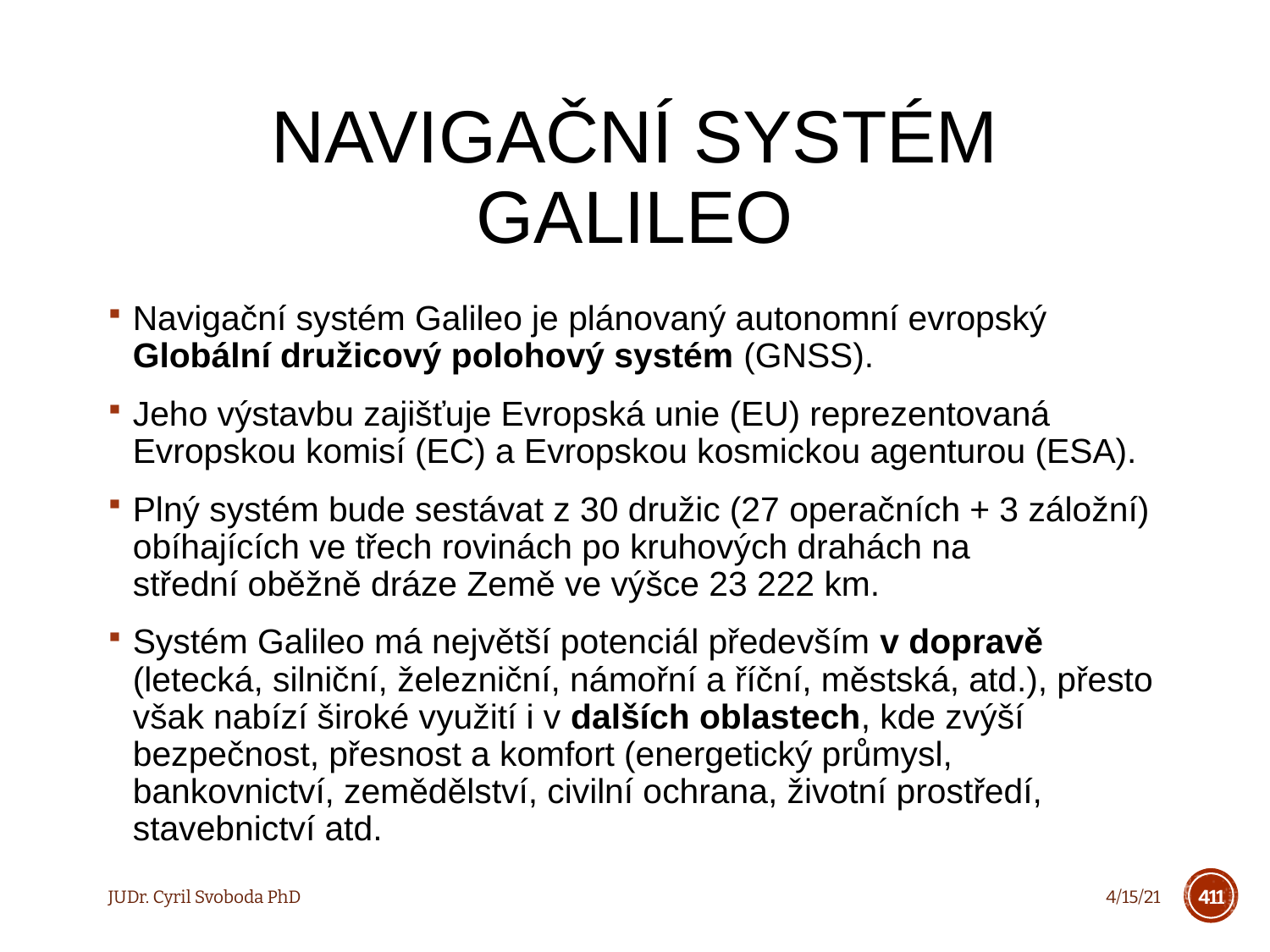

# Navigační systém Galileo
Navigační systém Galileo je plánovaný autonomní evropský Globální družicový polohový systém (GNSS).
Jeho výstavbu zajišťuje Evropská unie (EU) reprezentovaná Evropskou komisí (EC) a Evropskou kosmickou agenturou (ESA).
Plný systém bude sestávat z 30 družic (27 operačních + 3 záložní) obíhajících ve třech rovinách po kruhových drahách na střední oběžně dráze Země ve výšce 23 222 km.
Systém Galileo má největší potenciál především v dopravě (letecká, silniční, železniční, námořní a říční, městská, atd.), přesto však nabízí široké využití i v dalších oblastech, kde zvýší bezpečnost, přesnost a komfort (energetický průmysl, bankovnictví, zemědělství, civilní ochrana, životní prostředí, stavebnictví atd.

JUDr. Cyril Svoboda PhD
4/15/21
411